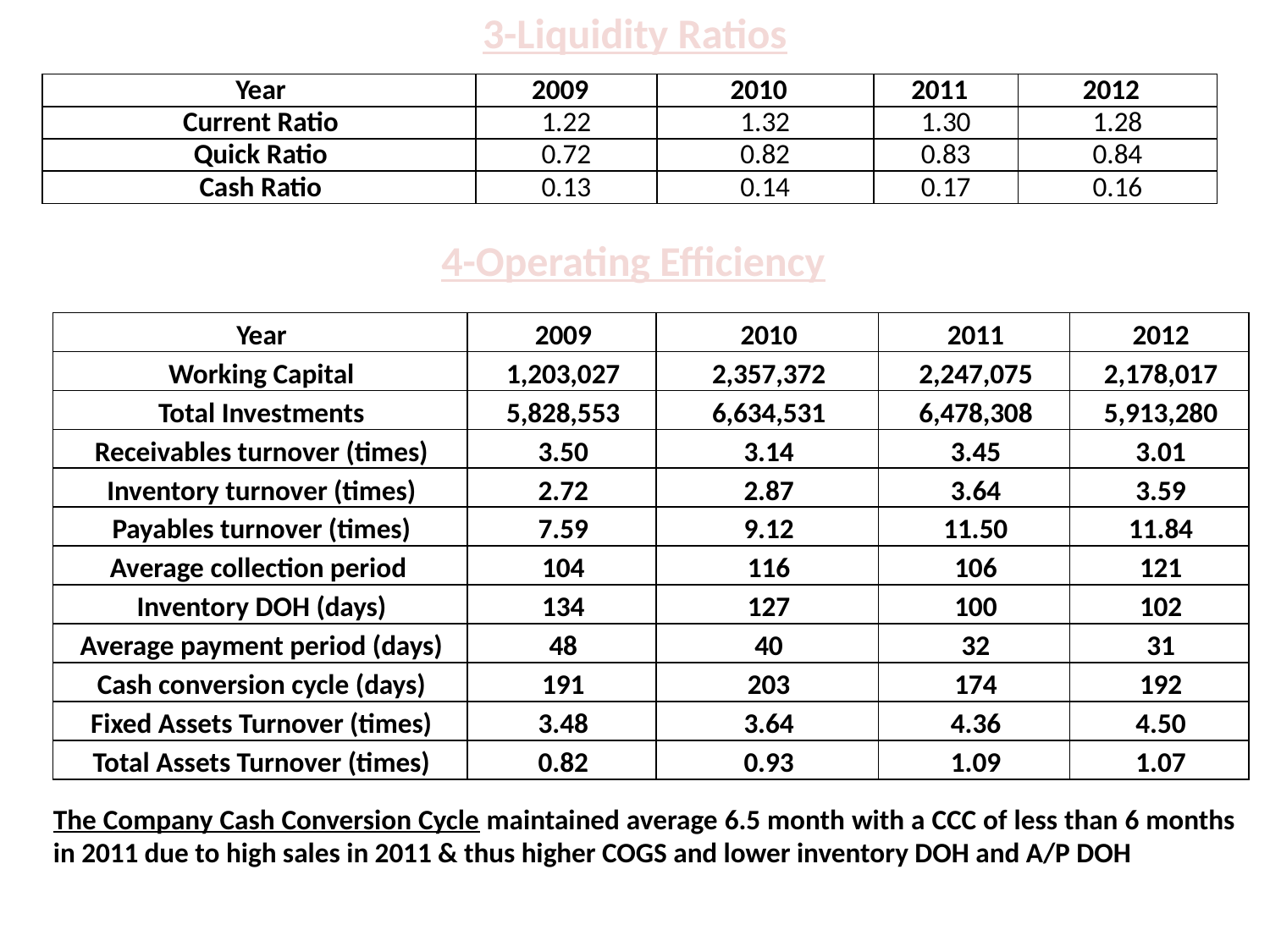

3-Liquidity Ratios
| Year | 2009 | 2010 | 2011 | 2012 |
| --- | --- | --- | --- | --- |
| Current Ratio | 1.22 | 1.32 | 1.30 | 1.28 |
| Quick Ratio | 0.72 | 0.82 | 0.83 | 0.84 |
| Cash Ratio | 0.13 | 0.14 | 0.17 | 0.16 |
4-Operating Efficiency
| Year | 2009 | 2010 | 2011 | 2012 |
| --- | --- | --- | --- | --- |
| Working Capital | 1,203,027 | 2,357,372 | 2,247,075 | 2,178,017 |
| Total Investments | 5,828,553 | 6,634,531 | 6,478,308 | 5,913,280 |
| Receivables turnover (times) | 3.50 | 3.14 | 3.45 | 3.01 |
| Inventory turnover (times) | 2.72 | 2.87 | 3.64 | 3.59 |
| Payables turnover (times) | 7.59 | 9.12 | 11.50 | 11.84 |
| Average collection period | 104 | 116 | 106 | 121 |
| Inventory DOH (days) | 134 | 127 | 100 | 102 |
| Average payment period (days) | 48 | 40 | 32 | 31 |
| Cash conversion cycle (days) | 191 | 203 | 174 | 192 |
| Fixed Assets Turnover (times) | 3.48 | 3.64 | 4.36 | 4.50 |
| Total Assets Turnover (times) | 0.82 | 0.93 | 1.09 | 1.07 |
The Company Cash Conversion Cycle maintained average 6.5 month with a CCC of less than 6 months in 2011 due to high sales in 2011 & thus higher COGS and lower inventory DOH and A/P DOH